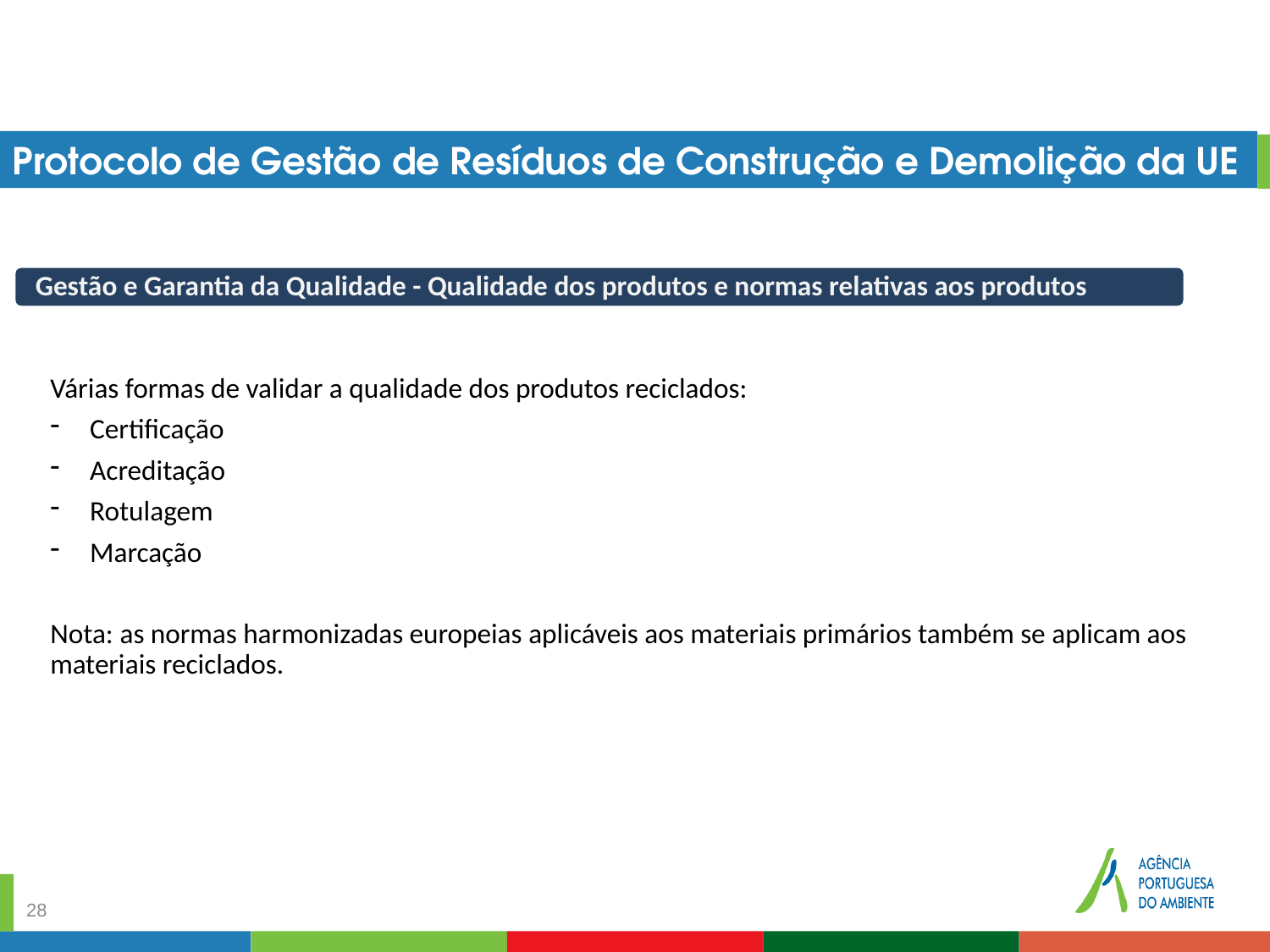

Protocolo de Gestão de Resíduos de Construção e Demolição da UE

Gestão e Garantia da Qualidade - Qualidade dos produtos e normas relativas aos produtos

Várias formas de validar a qualidade dos produtos reciclados:
Certificação
Acreditação
Rotulagem
Marcação

Nota: as normas harmonizadas europeias aplicáveis aos materiais primários também se aplicam aos materiais reciclados.

28